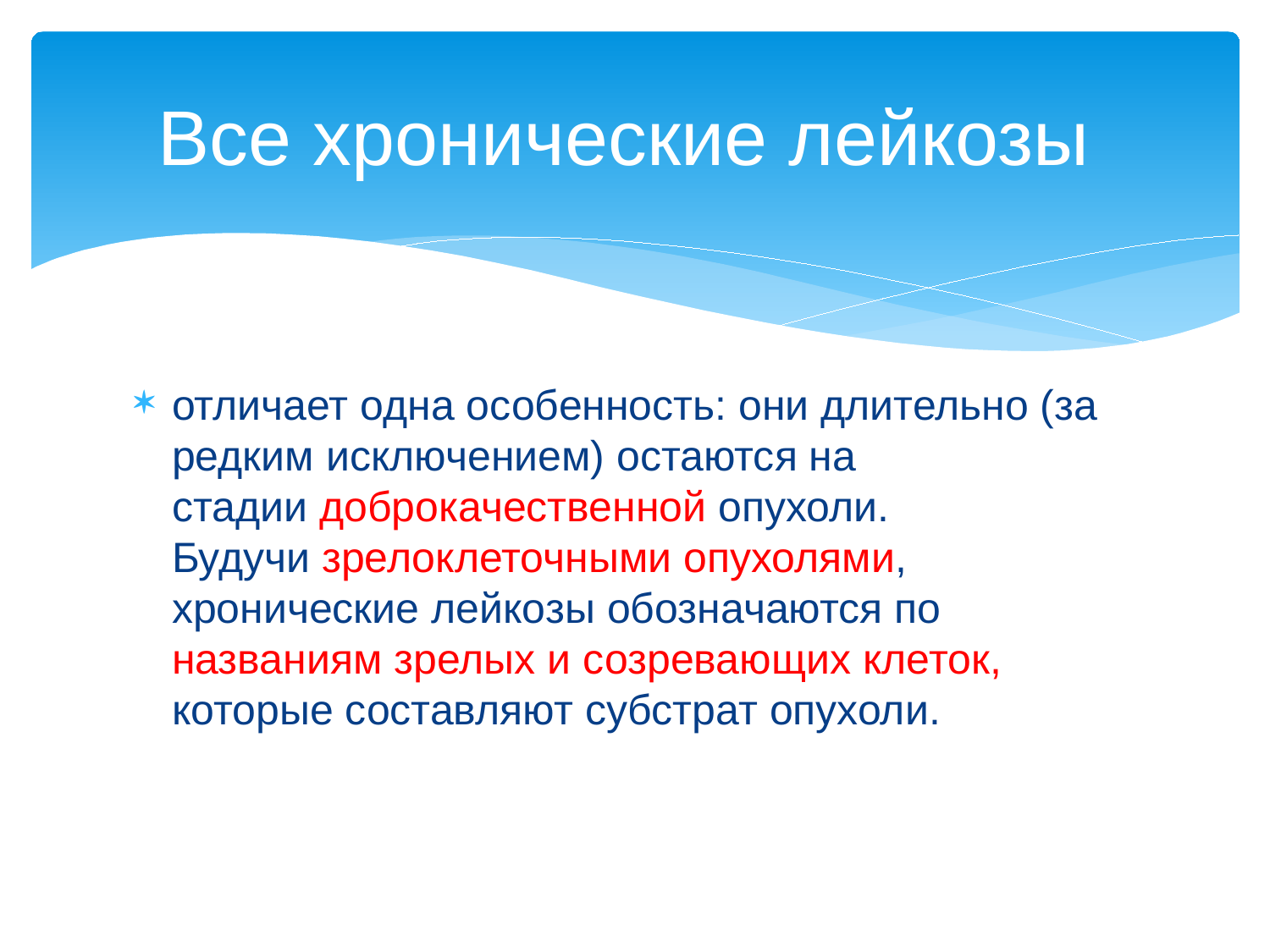

# Все хронические лейкозы
отличает одна особенность: они длительно (за редким исключением) остаются на
стадии доброкачественной опухоли.
Будучи зрелоклеточными опухолями, хронические лейкозы обозначаются по названиям зрелых и созревающих клеток, которые составляют субстрат опухоли.